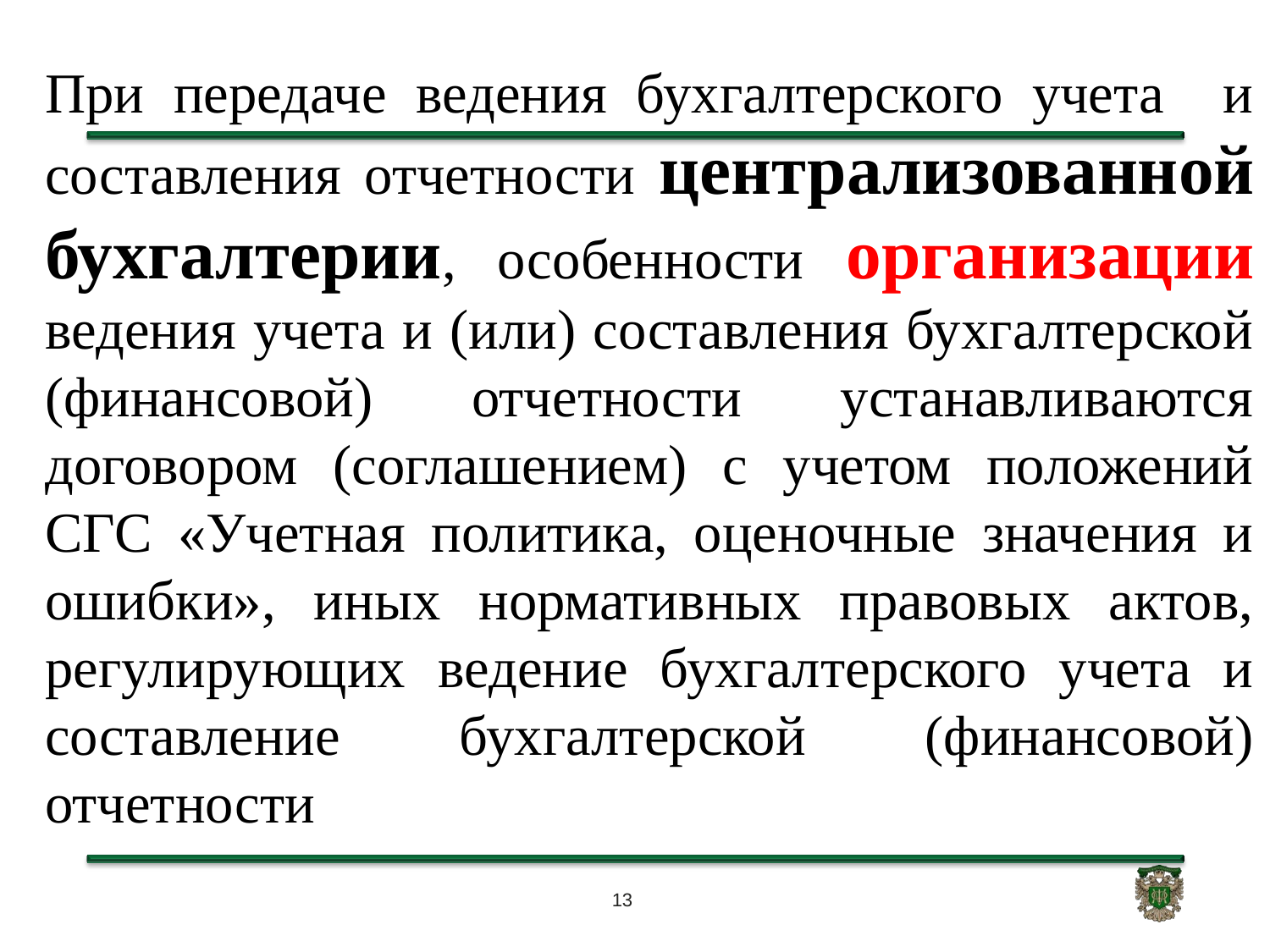

При передаче ведения бухгалтерского учета  и составления отчетности централизованной бухгалтерии, особенности организации ведения учета и (или) составления бухгалтерской (финансовой) отчетности устанавливаются договором (соглашением) с учетом положений СГС «Учетная политика, оценочные значения и ошибки», иных нормативных правовых актов, регулирующих ведение бухгалтерского учета и составление бухгалтерской (финансовой) отчетности
13